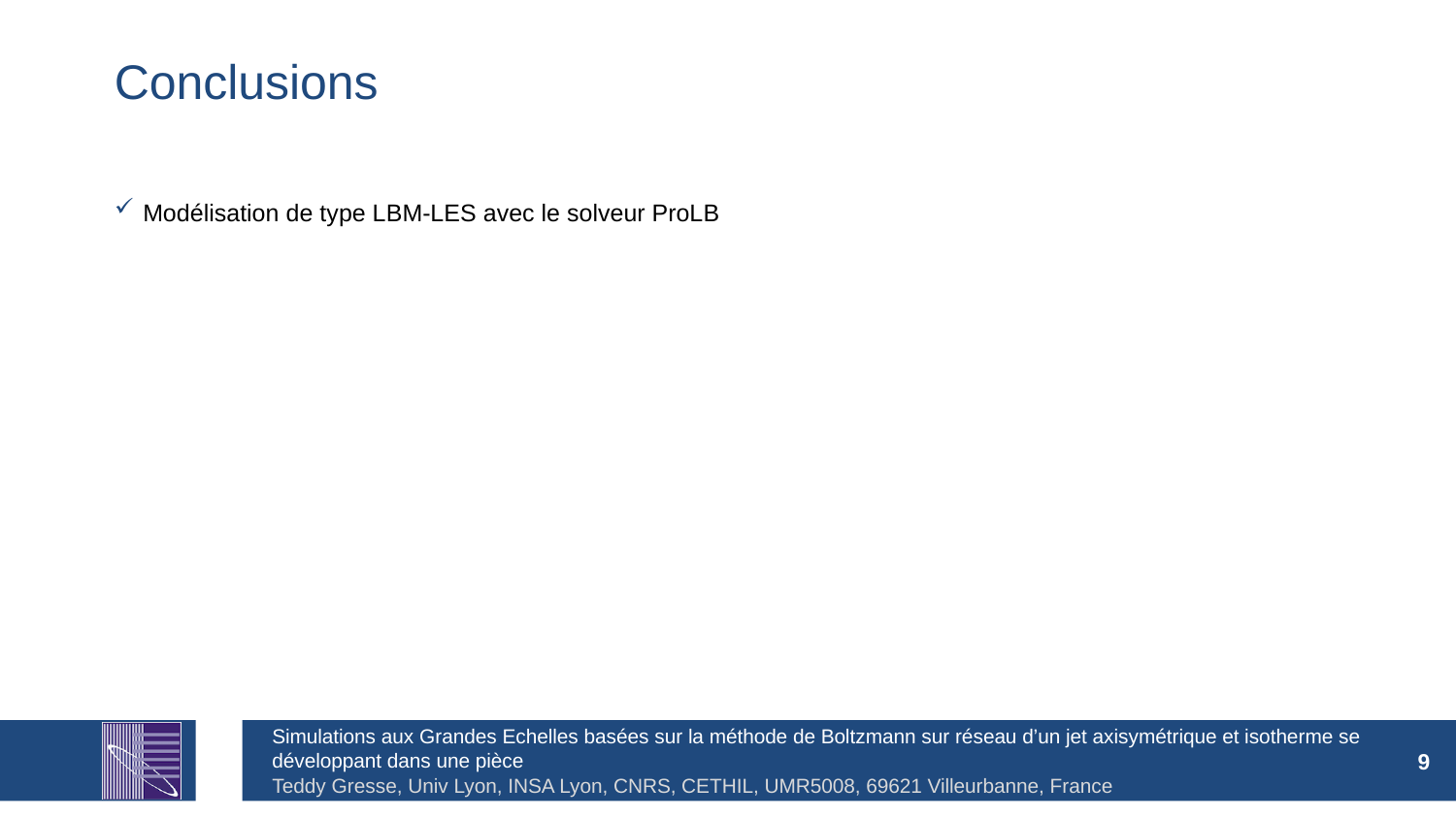

# Conclusions

Modélisation de type LBM-LES avec le solveur ProLB

Simulations aux Grandes Echelles basées sur la méthode de Boltzmann sur réseau d’un jet axisymétrique et isotherme se développant dans une pièce
9
Teddy Gresse, Univ Lyon, INSA Lyon, CNRS, CETHIL, UMR5008, 69621 Villeurbanne, France